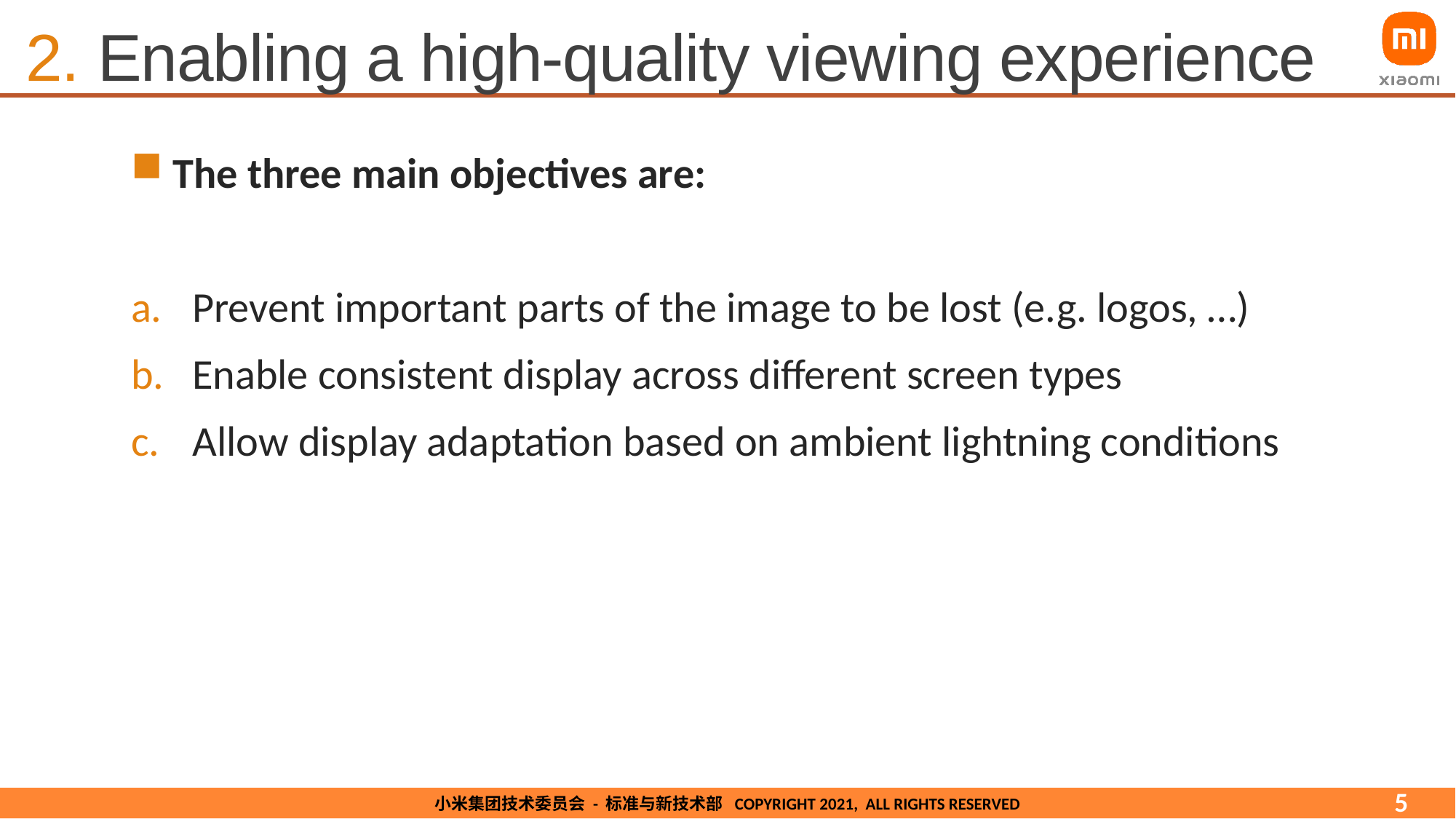

# 2. Enabling a high-quality viewing experience
 The three main objectives are:

Prevent important parts of the image to be lost (e.g. logos, …)
Enable consistent display across different screen types
Allow display adaptation based on ambient lightning conditions
5